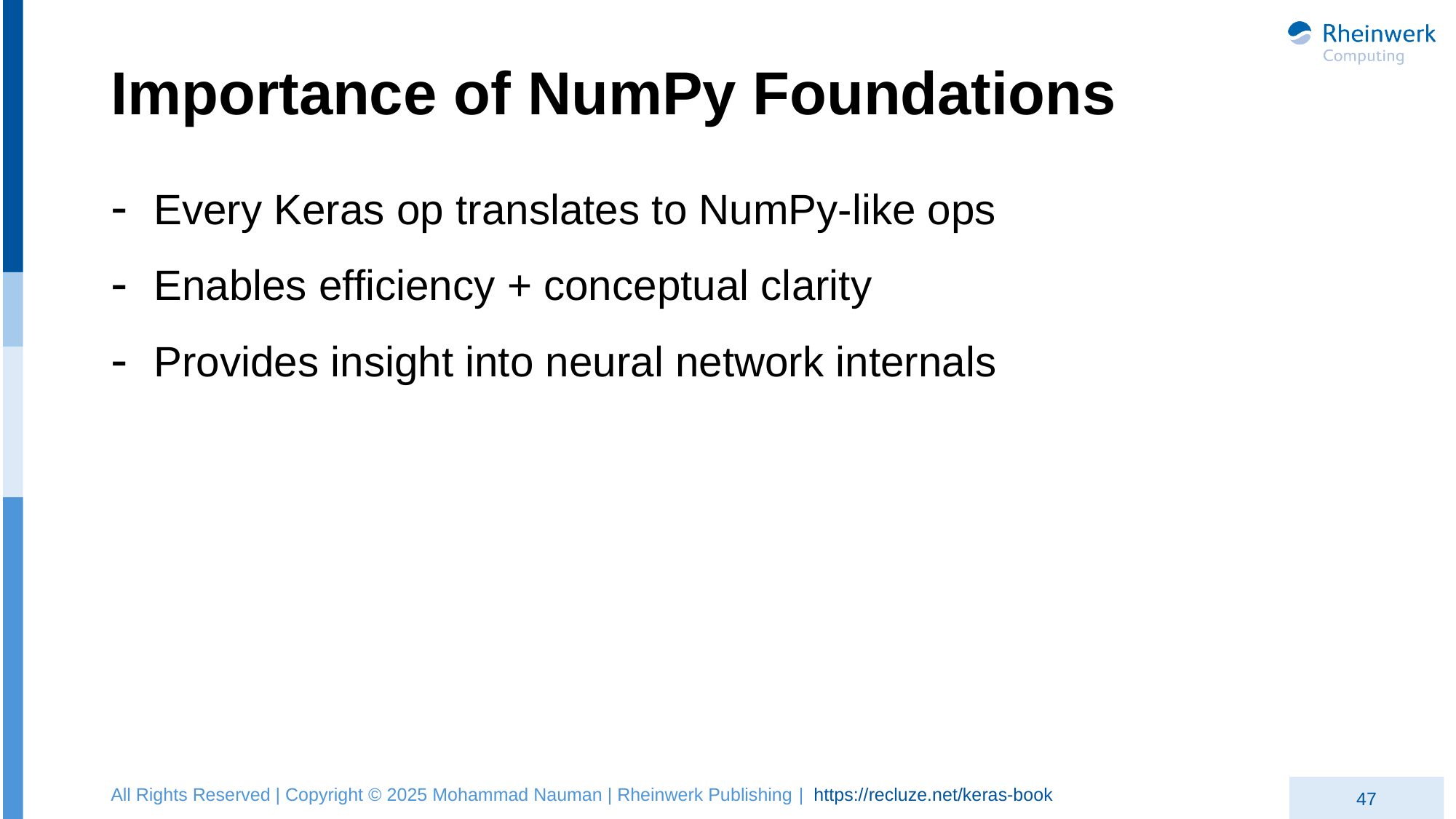

# Importance of NumPy Foundations
Every Keras op translates to NumPy-like ops
Enables efficiency + conceptual clarity
Provides insight into neural network internals